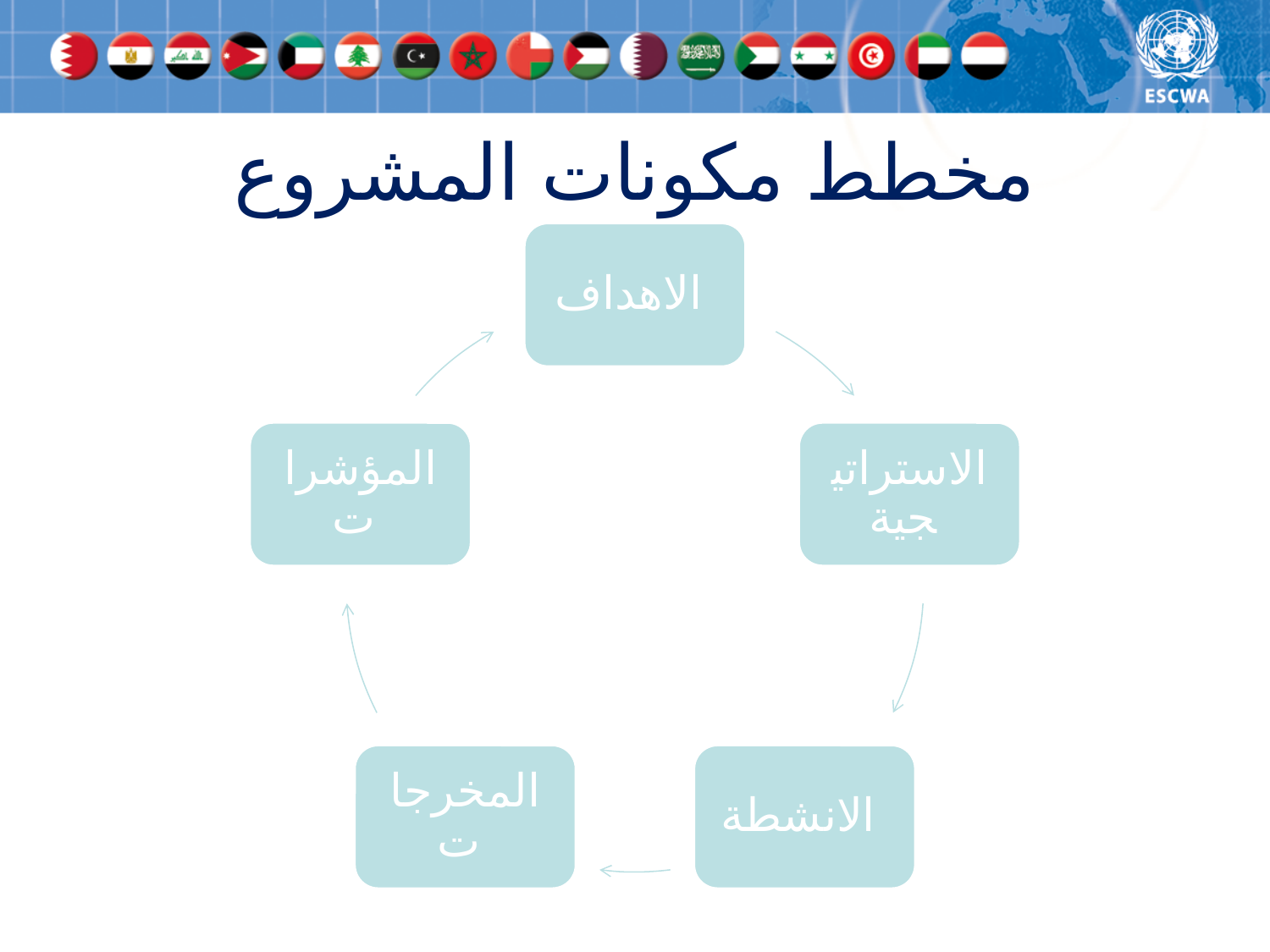

# مخطط مكونات المشروع
الاهداف
الاستراتيجية
الانشطة
المخرجات
المؤشرات